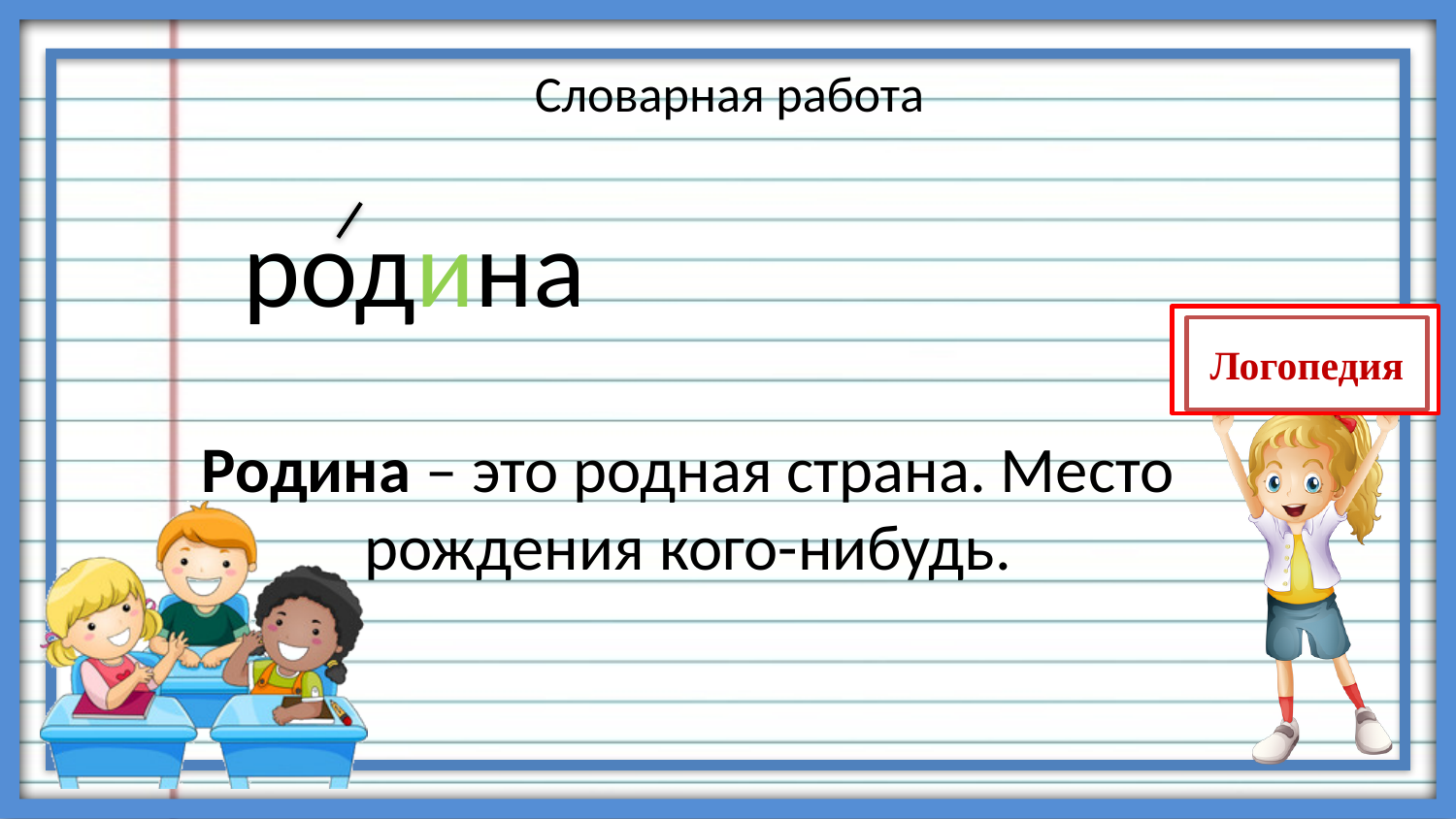

# Словарная работа
          родина
Логопедия
Родина – это родная страна. Место рождения кого-нибудь.